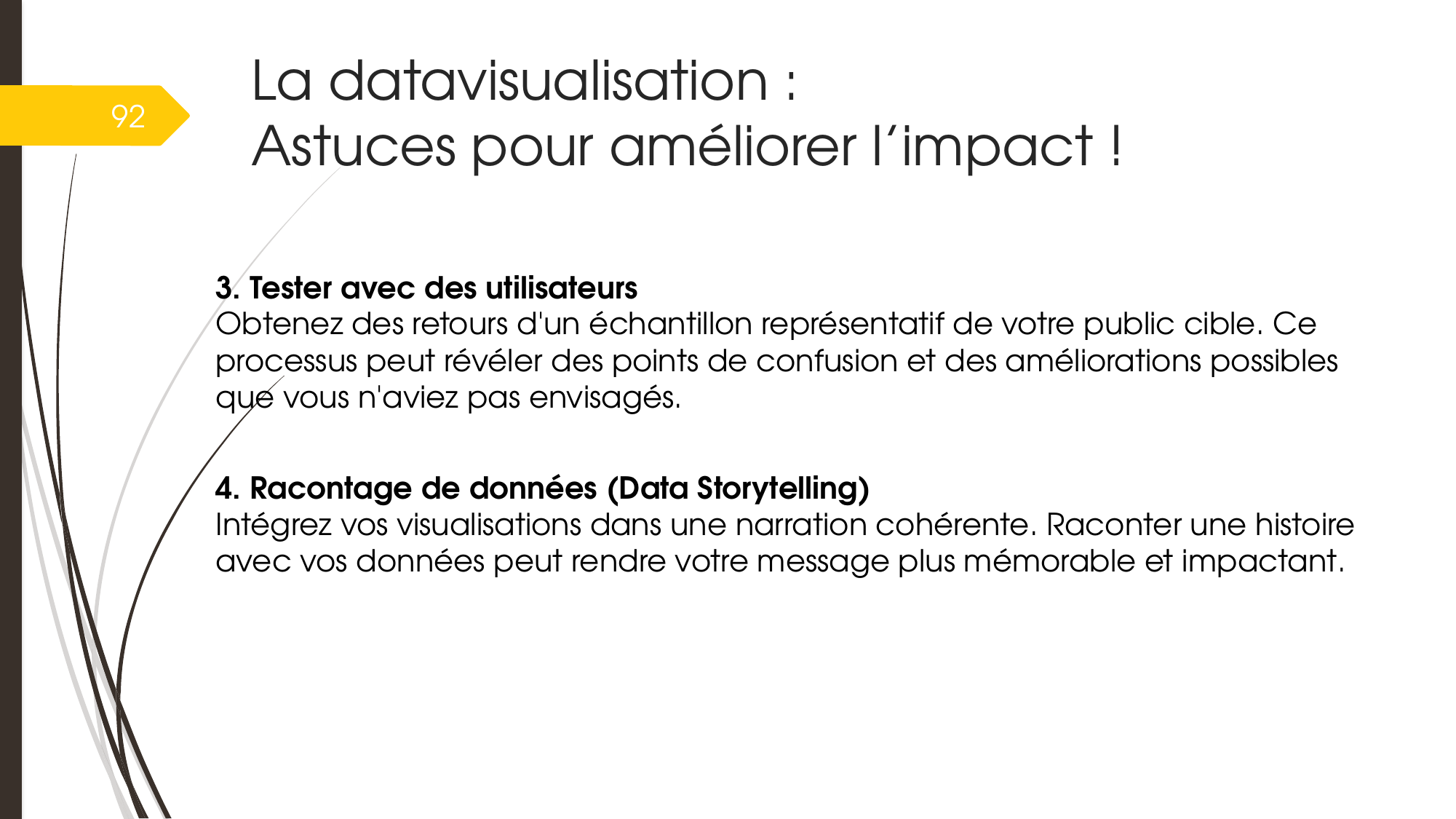

La datavisualisation :
Astuces pour améliorer l’impact !
92
3. Tester avec des utilisateurs
Obtenez des retours d'un échantillon représentatif de votre public cible. Ce processus peut révéler des points de confusion et des améliorations possibles que vous n'aviez pas envisagés.

4. Racontage de données (Data Storytelling)
Intégrez vos visualisations dans une narration cohérente. Raconter une histoire avec vos données peut rendre votre message plus mémorable et impactant.